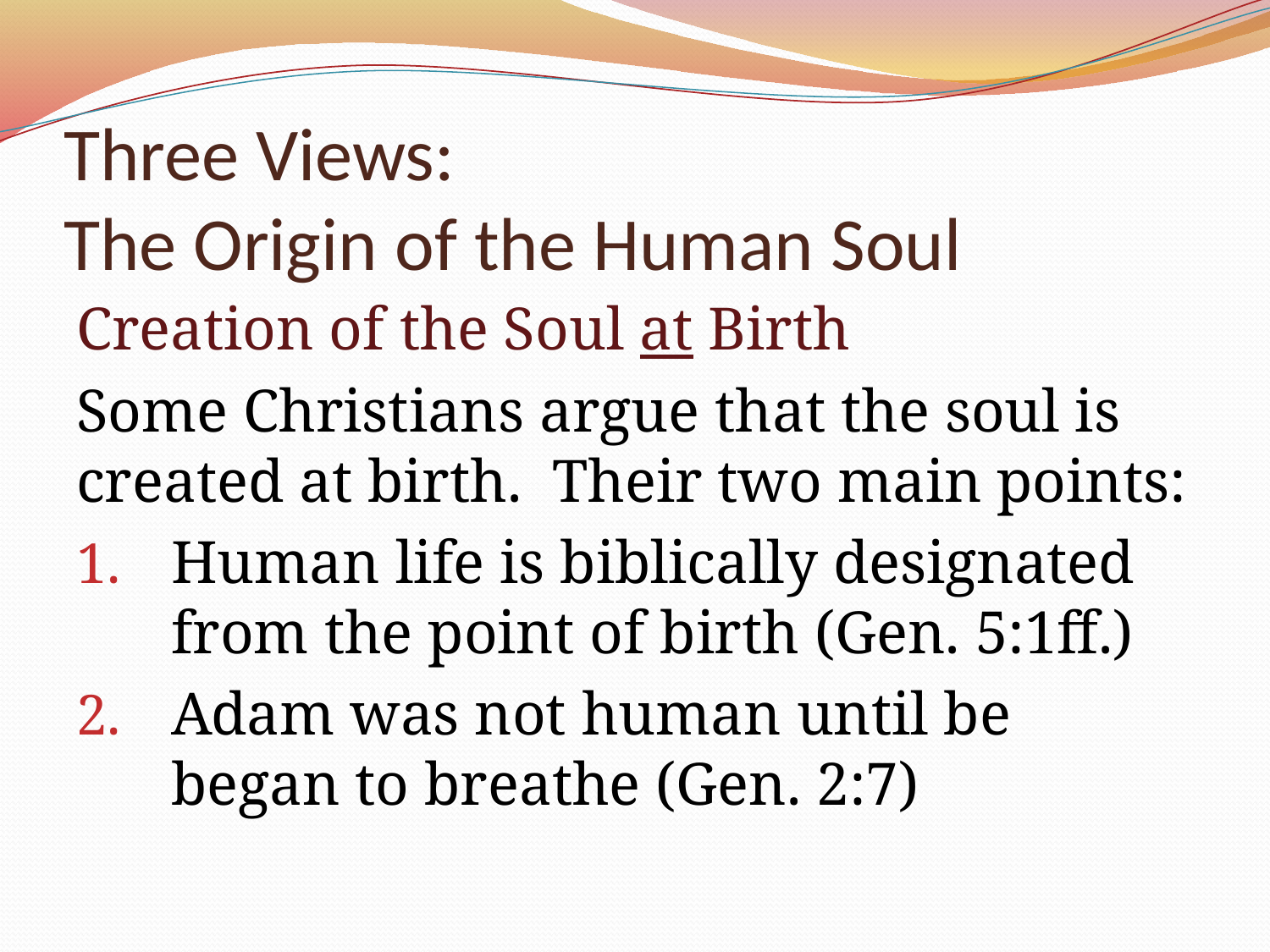

# Three Views: The Origin of the Human Soul
Creation of the Soul at Birth
Some Christians argue that the soul is created at birth.  Their two main points:
Human life is biblically designated from the point of birth (Gen. 5:1ff.)
Adam was not human until be began to breathe (Gen. 2:7)